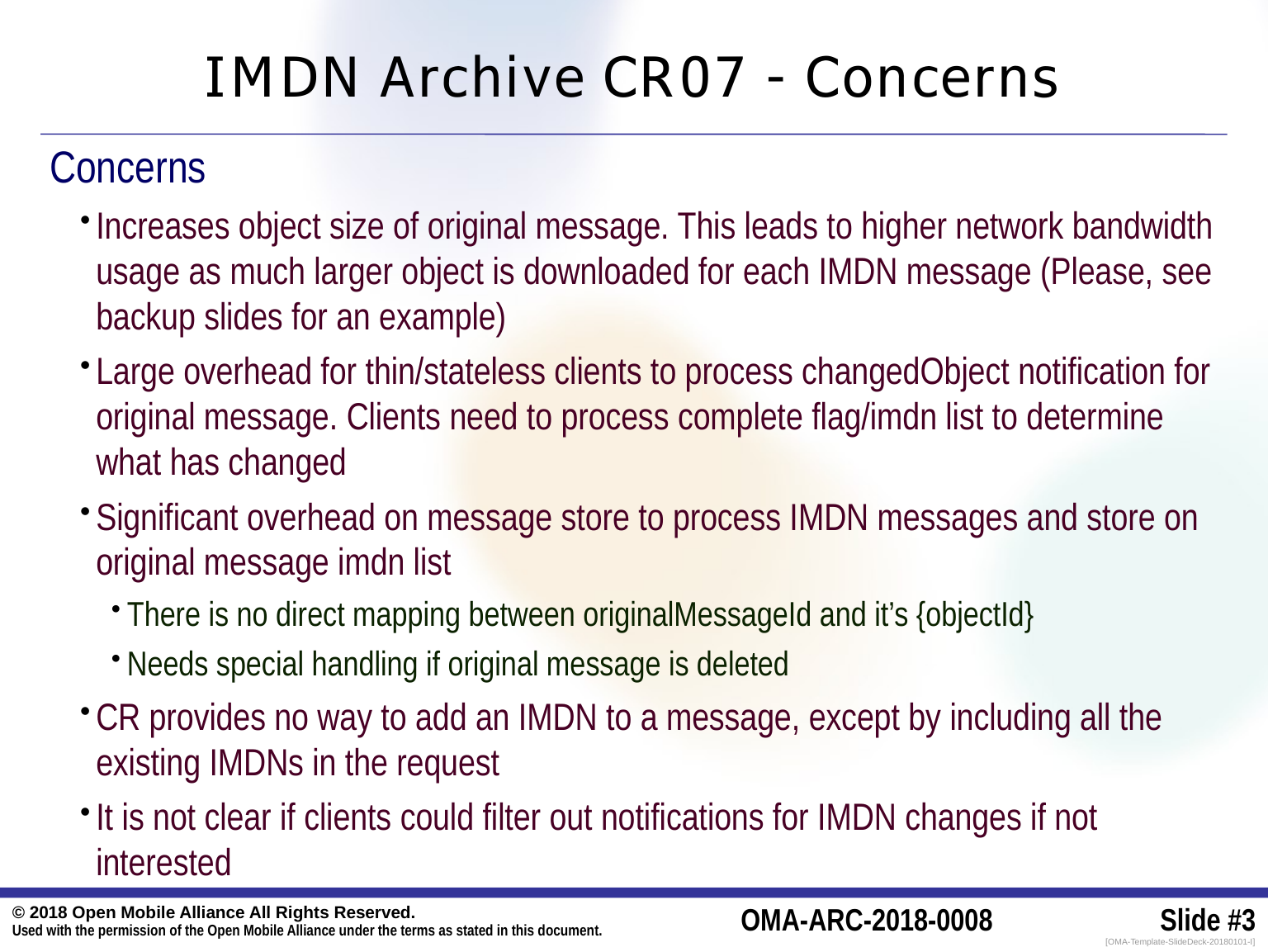

# IMDN Archive CR07 - Concerns
Concerns
Increases object size of original message. This leads to higher network bandwidth usage as much larger object is downloaded for each IMDN message (Please, see backup slides for an example)
Large overhead for thin/stateless clients to process changedObject notification for original message. Clients need to process complete flag/imdn list to determine what has changed
Significant overhead on message store to process IMDN messages and store on original message imdn list
There is no direct mapping between originalMessageId and it’s {objectId}
Needs special handling if original message is deleted
CR provides no way to add an IMDN to a message, except by including all the existing IMDNs in the request
It is not clear if clients could filter out notifications for IMDN changes if not interested